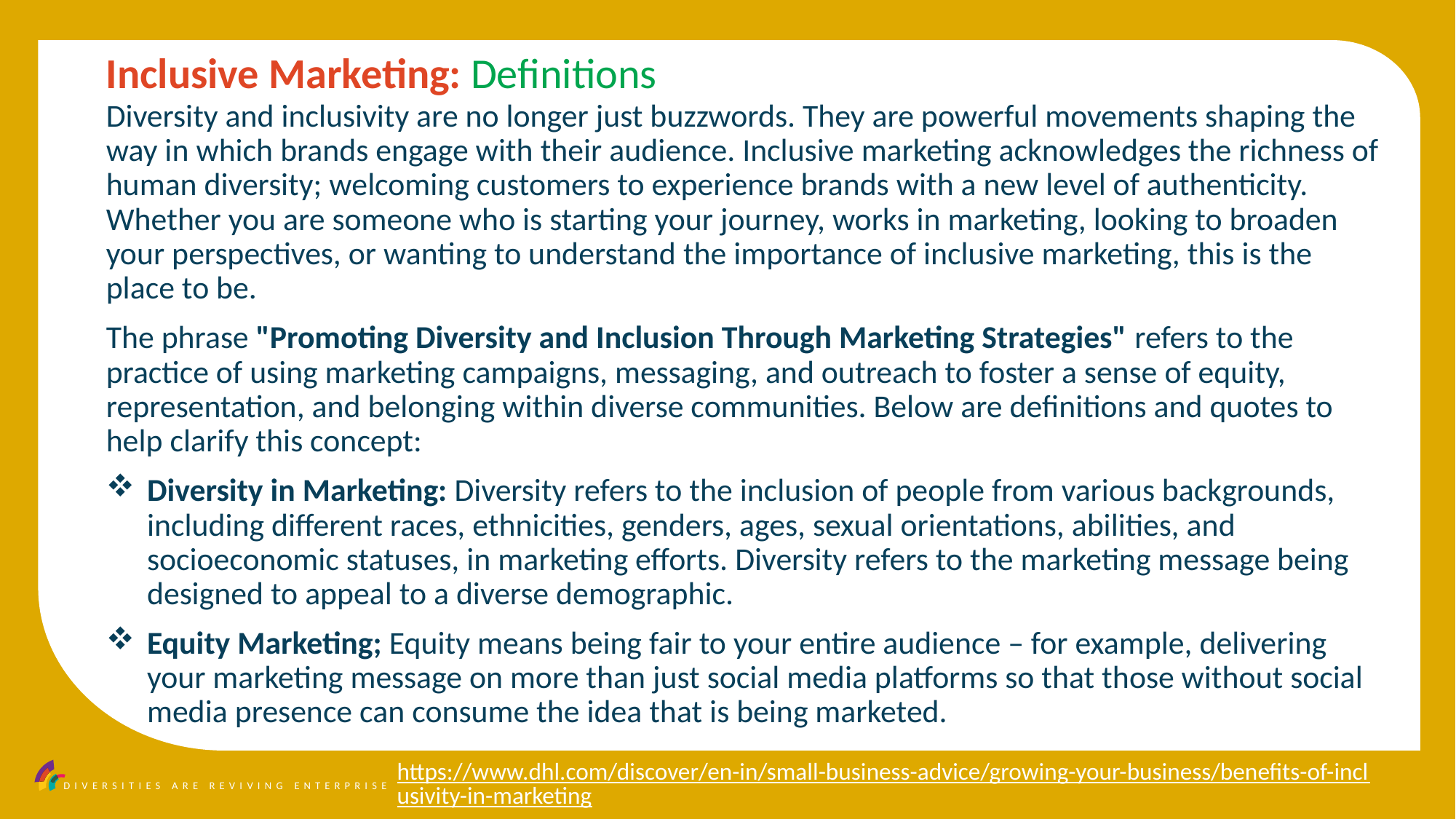

Inclusive Marketing: Definitions

Diversity and inclusivity are no longer just buzzwords. They are powerful movements shaping the way in which brands engage with their audience. Inclusive marketing acknowledges the richness of human diversity; welcoming customers to experience brands with a new level of authenticity. Whether you are someone who is starting your journey, works in marketing, looking to broaden your perspectives, or wanting to understand the importance of inclusive marketing, this is the place to be.
The phrase "Promoting Diversity and Inclusion Through Marketing Strategies" refers to the practice of using marketing campaigns, messaging, and outreach to foster a sense of equity, representation, and belonging within diverse communities. Below are definitions and quotes to help clarify this concept:
Diversity in Marketing: Diversity refers to the inclusion of people from various backgrounds, including different races, ethnicities, genders, ages, sexual orientations, abilities, and socioeconomic statuses, in marketing efforts. Diversity refers to the marketing message being designed to appeal to a diverse demographic.
Equity Marketing; Equity means being fair to your entire audience – for example, delivering your marketing message on more than just social media platforms so that those without social media presence can consume the idea that is being marketed.
https://www.dhl.com/discover/en-in/small-business-advice/growing-your-business/benefits-of-inclusivity-in-marketing